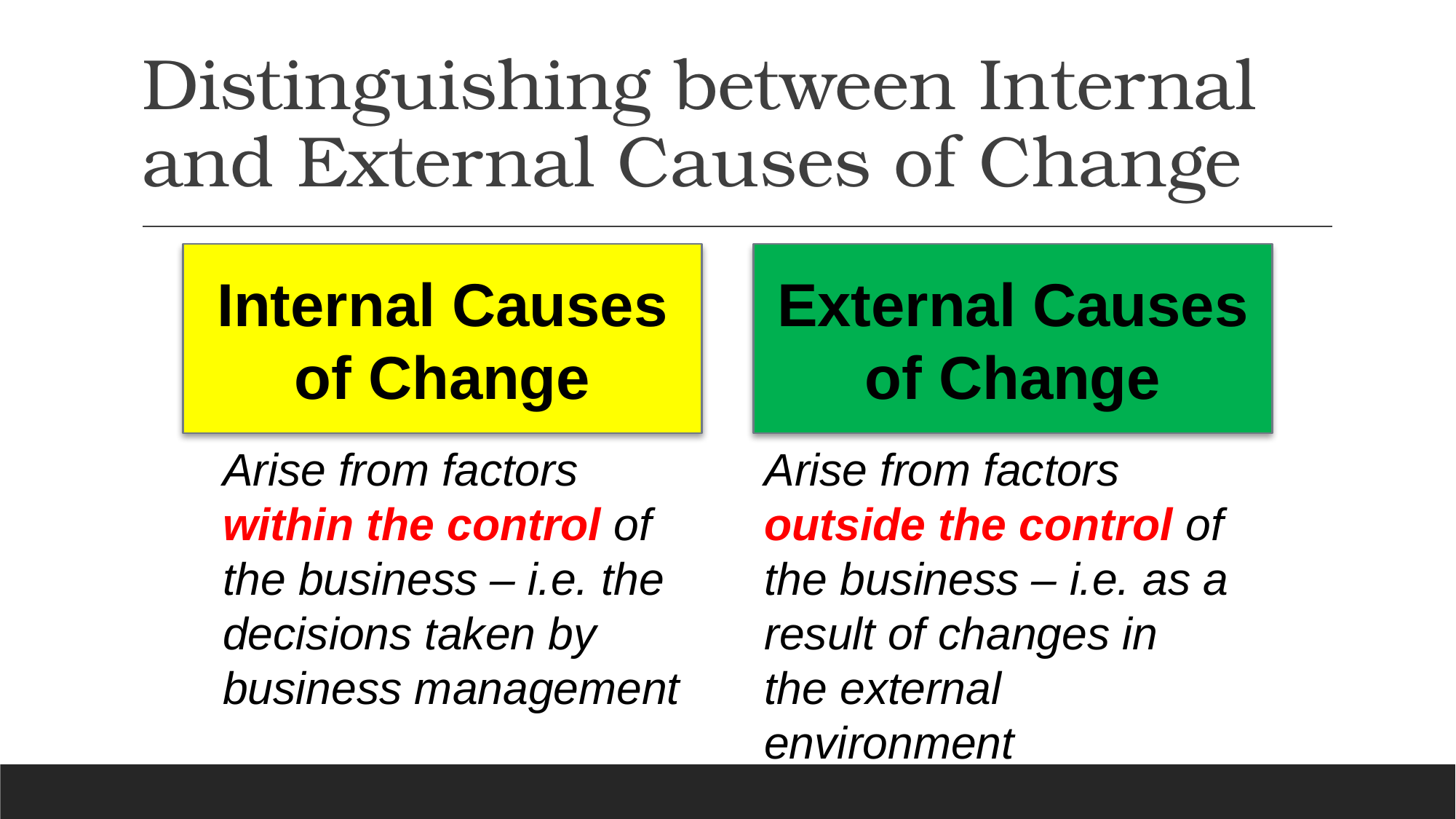

# Distinguishing between Internal and External Causes of Change
Internal Causes of Change
External Causes of Change
Arise from factors within the control of the business – i.e. the decisions taken by business management
Arise from factors outside the control of the business – i.e. as a result of changes in the external environment